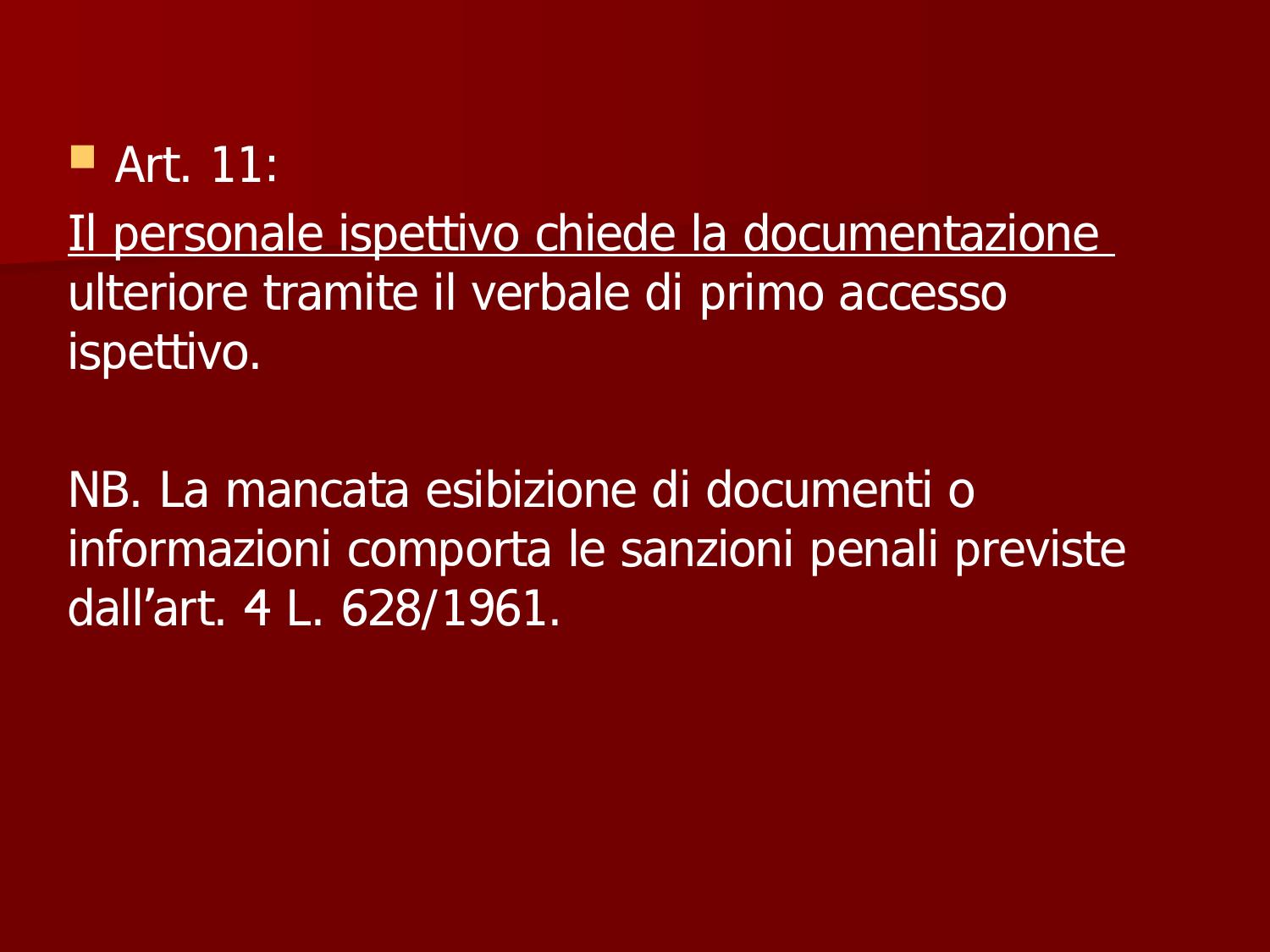

Art. 11:
Il personale ispettivo chiede la documentazione  ulteriore tramite il verbale di primo accesso ispettivo.

NB. La mancata esibizione di documenti o informazioni comporta le sanzioni penali previste dall’art. 4 L. 628/1961.